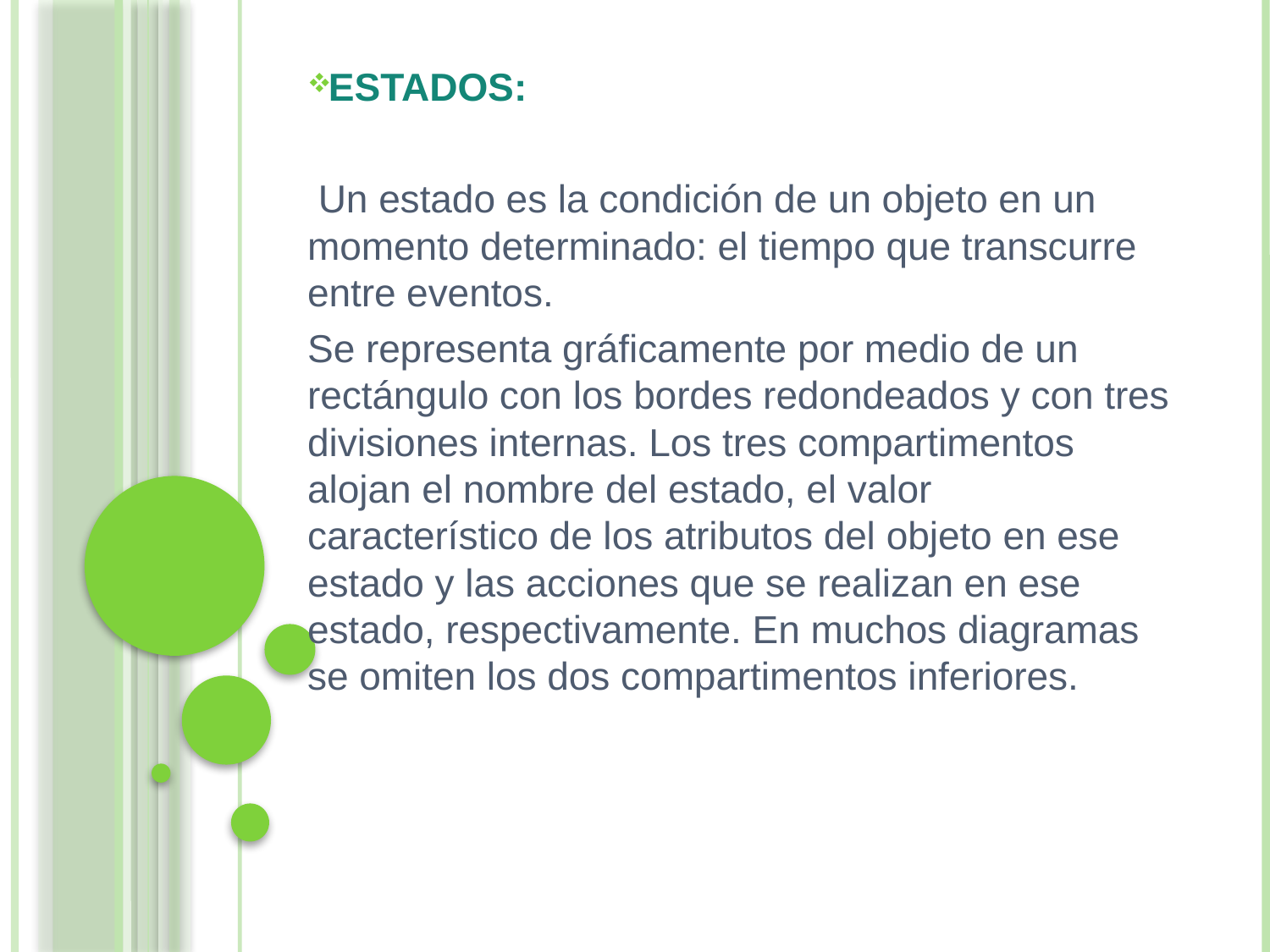

ESTADOS:

 Un estado es la condición de un objeto en un momento determinado: el tiempo que transcurre entre eventos.
Se representa gráficamente por medio de un rectángulo con los bordes redondeados y con tres divisiones internas. Los tres compartimentos alojan el nombre del estado, el valor característico de los atributos del objeto en ese estado y las acciones que se realizan en ese estado, respectivamente. En muchos diagramas se omiten los dos compartimentos inferiores.